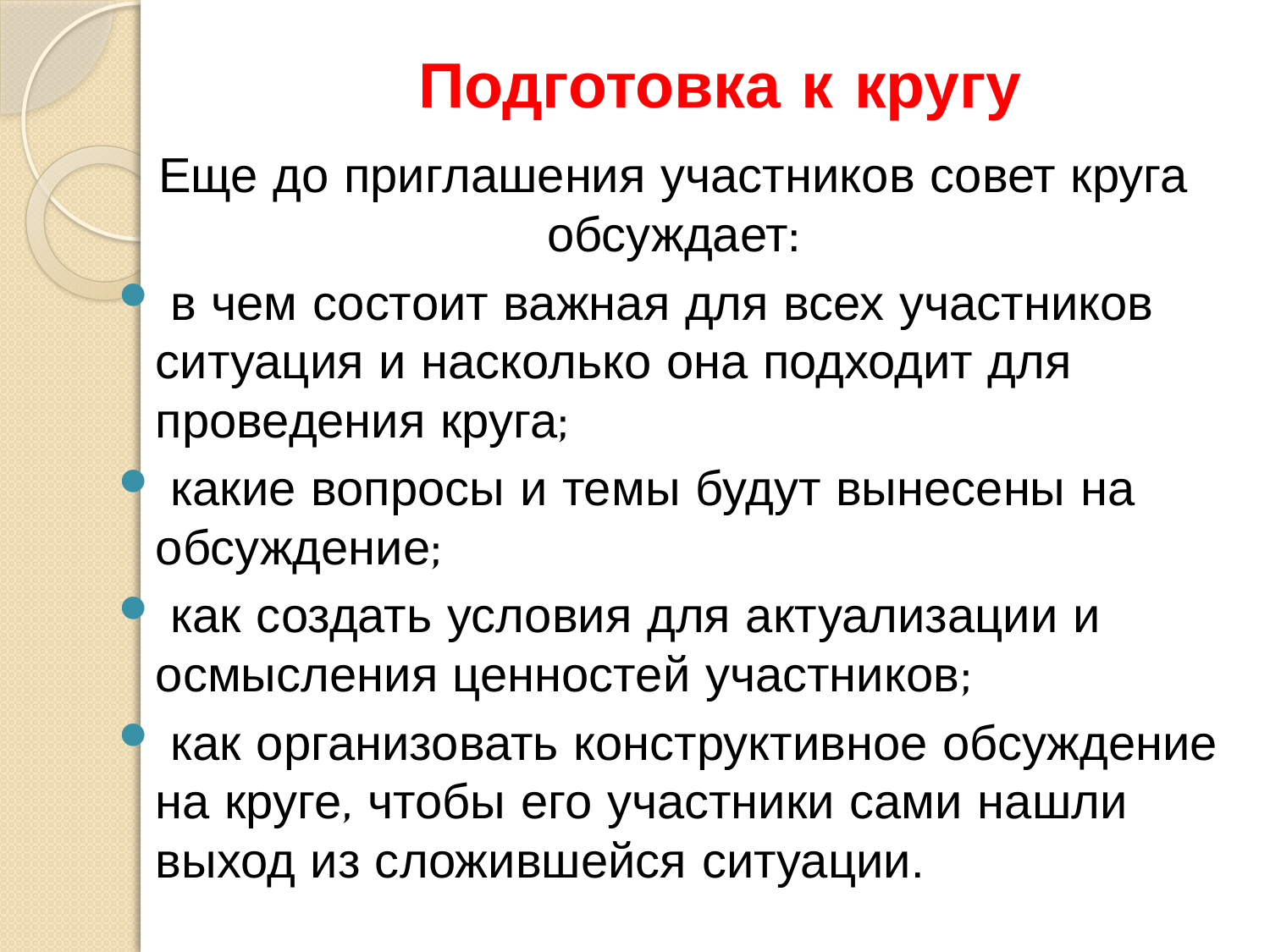

# Подготовка к кругу
Еще до приглашения участников совет круга обсуждает:
 в чем состоит важная для всех участников ситуация и насколько она подходит для проведения круга;
 какие вопросы и темы будут вынесены на обсуждение;
 как создать условия для актуализации и осмысления ценностей участников;
 как организовать конструктивное обсуждение на круге, чтобы его участники сами нашли выход из сложившейся ситуации.